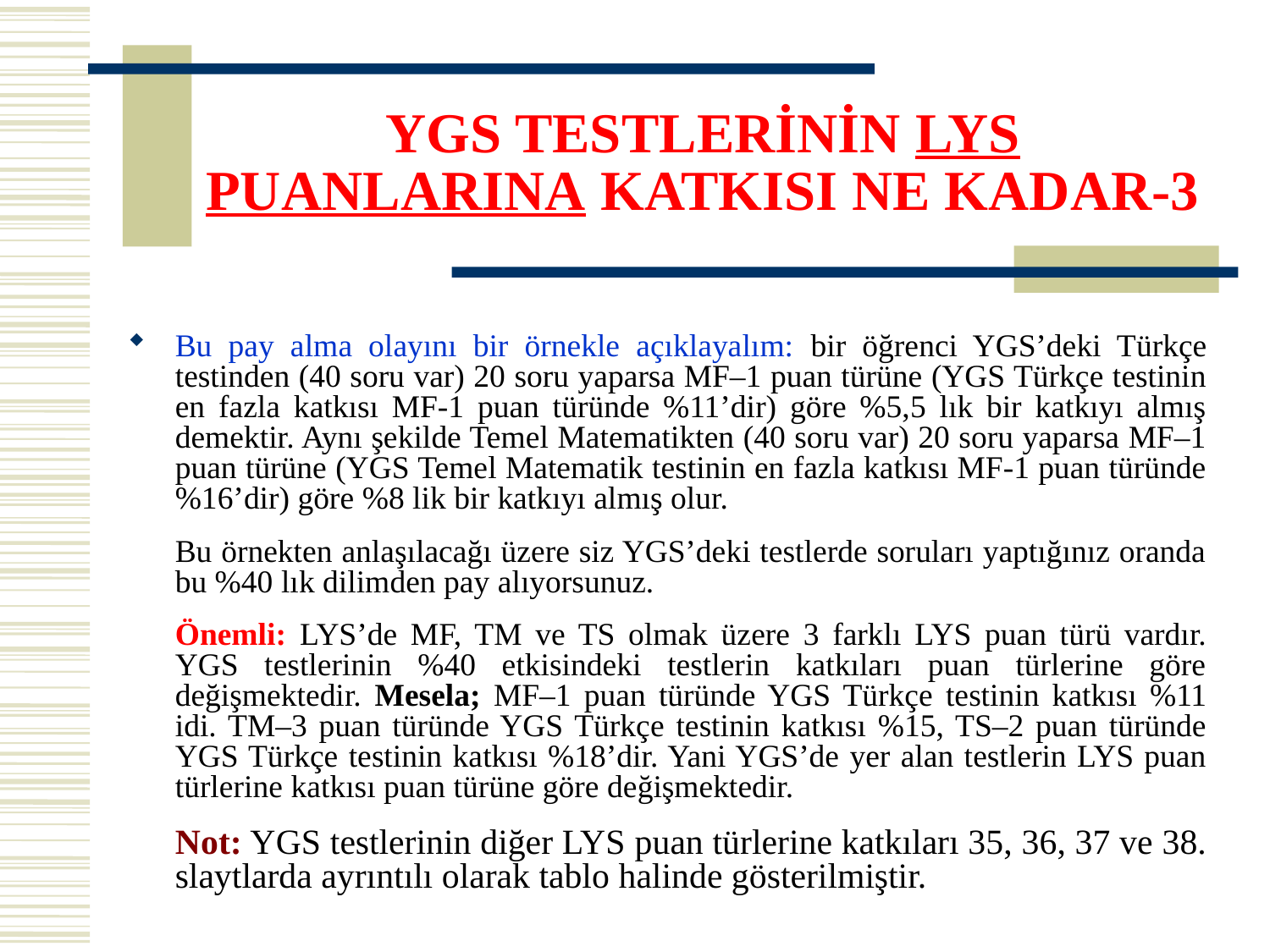

# YGS TESTLERİNİN LYS PUANLARINA KATKISI NE KADAR-3
Bu pay alma olayını bir örnekle açıklayalım: bir öğrenci YGS’deki Türkçe testinden (40 soru var) 20 soru yaparsa MF–1 puan türüne (YGS Türkçe testinin en fazla katkısı MF-1 puan türünde %11’dir) göre %5,5 lık bir katkıyı almış demektir. Aynı şekilde Temel Matematikten (40 soru var) 20 soru yaparsa MF–1 puan türüne (YGS Temel Matematik testinin en fazla katkısı MF-1 puan türünde %16’dir) göre %8 lik bir katkıyı almış olur.

	Bu örnekten anlaşılacağı üzere siz YGS’deki testlerde soruları yaptığınız oranda bu %40 lık dilimden pay alıyorsunuz.

	Önemli: LYS’de MF, TM ve TS olmak üzere 3 farklı LYS puan türü vardır. YGS testlerinin %40 etkisindeki testlerin katkıları puan türlerine göre değişmektedir. Mesela; MF–1 puan türünde YGS Türkçe testinin katkısı %11 idi. TM–3 puan türünde YGS Türkçe testinin katkısı %15, TS–2 puan türünde YGS Türkçe testinin katkısı %18’dir. Yani YGS’de yer alan testlerin LYS puan türlerine katkısı puan türüne göre değişmektedir.

	Not: YGS testlerinin diğer LYS puan türlerine katkıları 35, 36, 37 ve 38. slaytlarda ayrıntılı olarak tablo halinde gösterilmiştir.